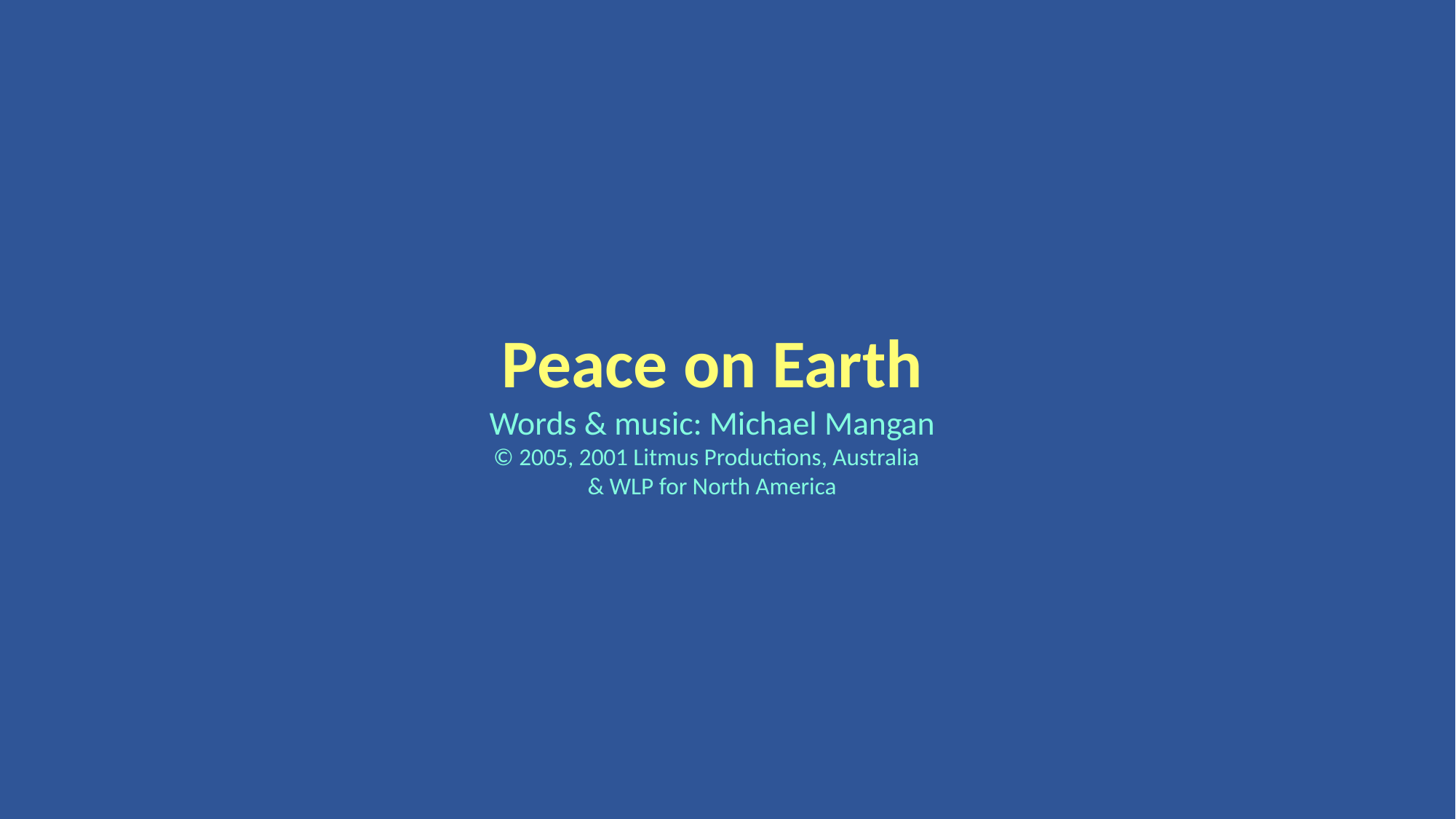

Peace on Earth
Words & music: Michael Mangan
© 2005, 2001 Litmus Productions, Australia
& WLP for North America